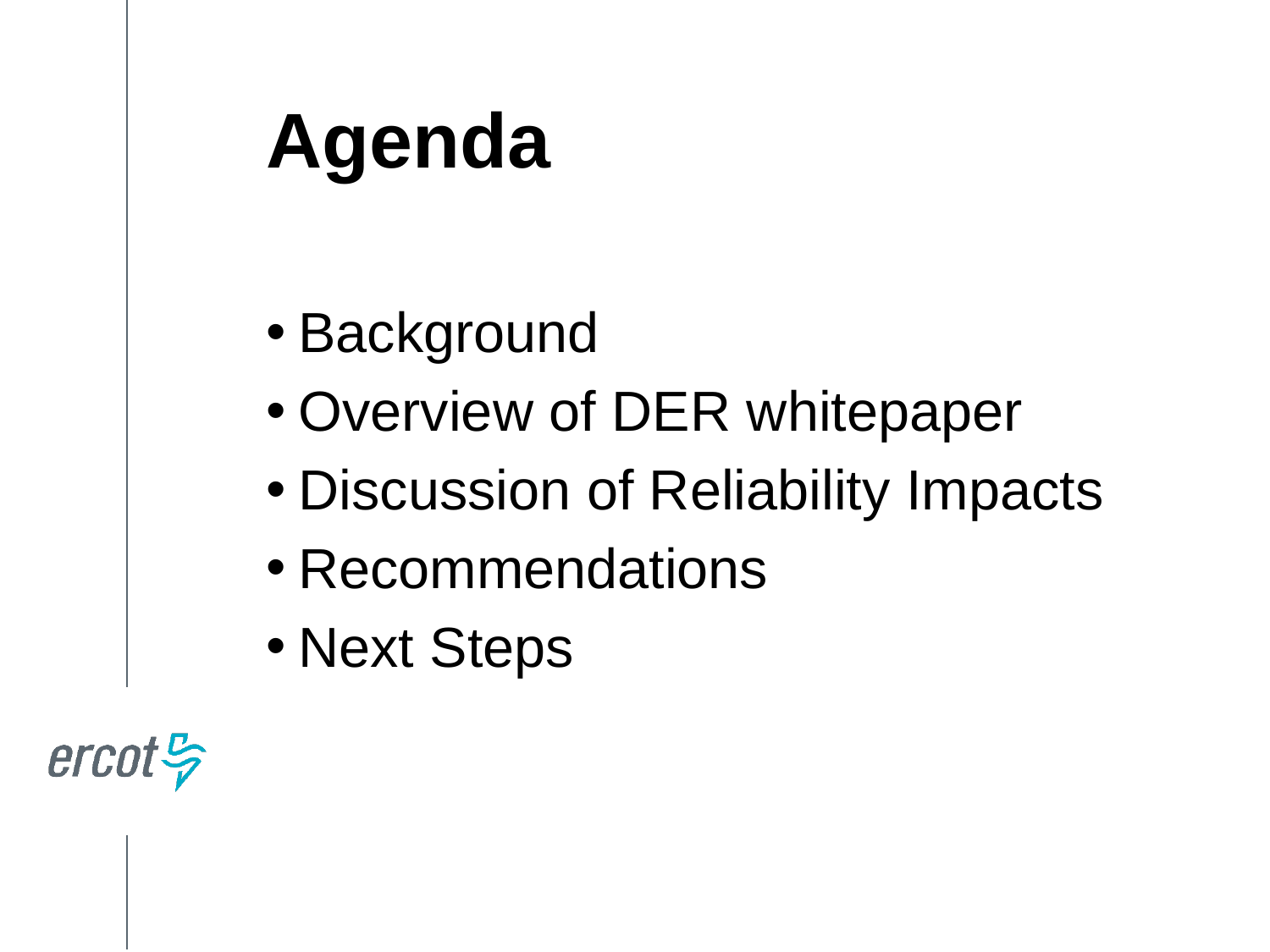

Agenda

Background
Overview of DER whitepaper
Discussion of Reliability Impacts
Recommendations
Next Steps